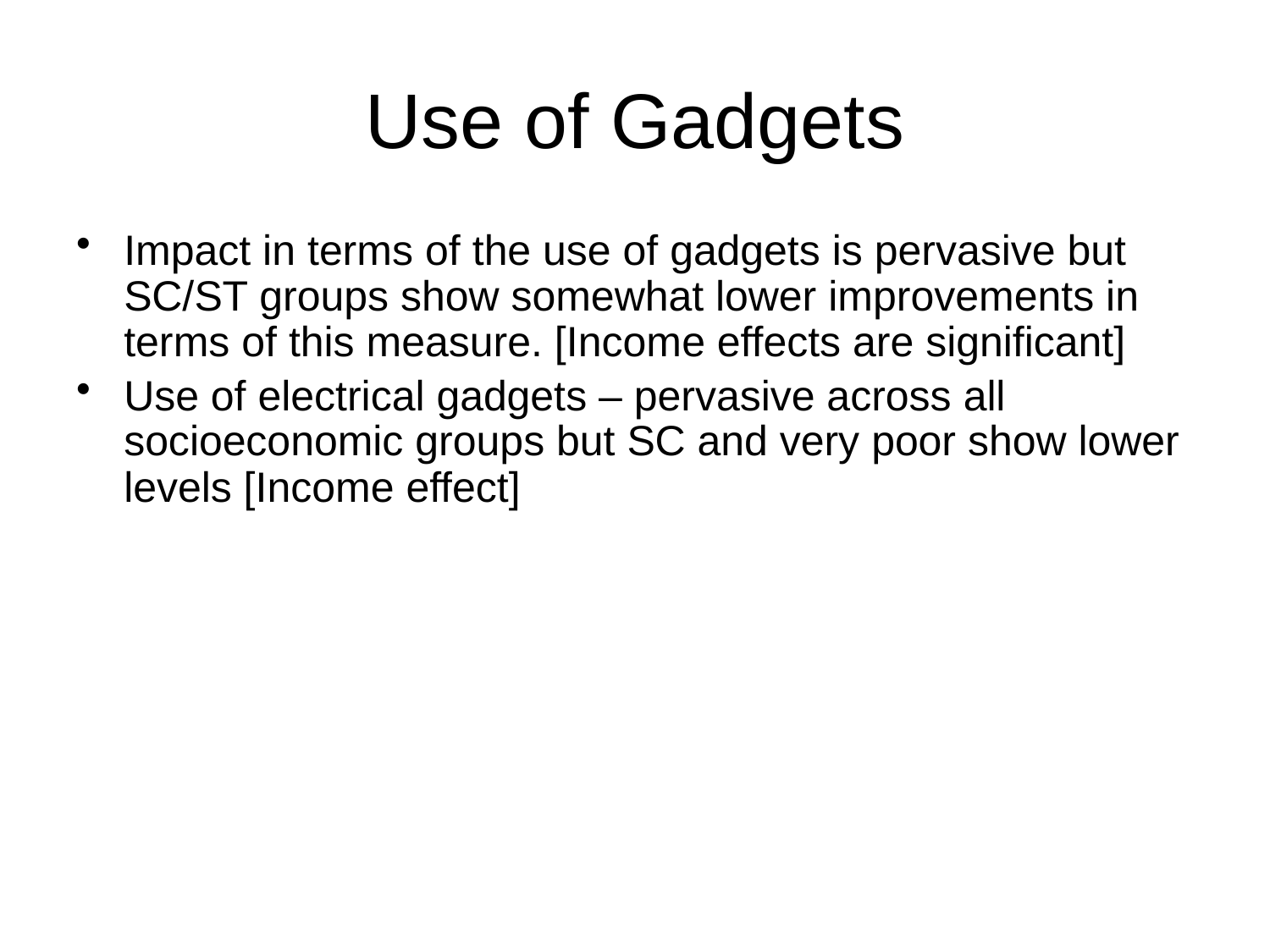

# Use of Gadgets
Impact in terms of the use of gadgets is pervasive but SC/ST groups show somewhat lower improvements in terms of this measure. [Income effects are significant]
Use of electrical gadgets – pervasive across all socioeconomic groups but SC and very poor show lower levels [Income effect]